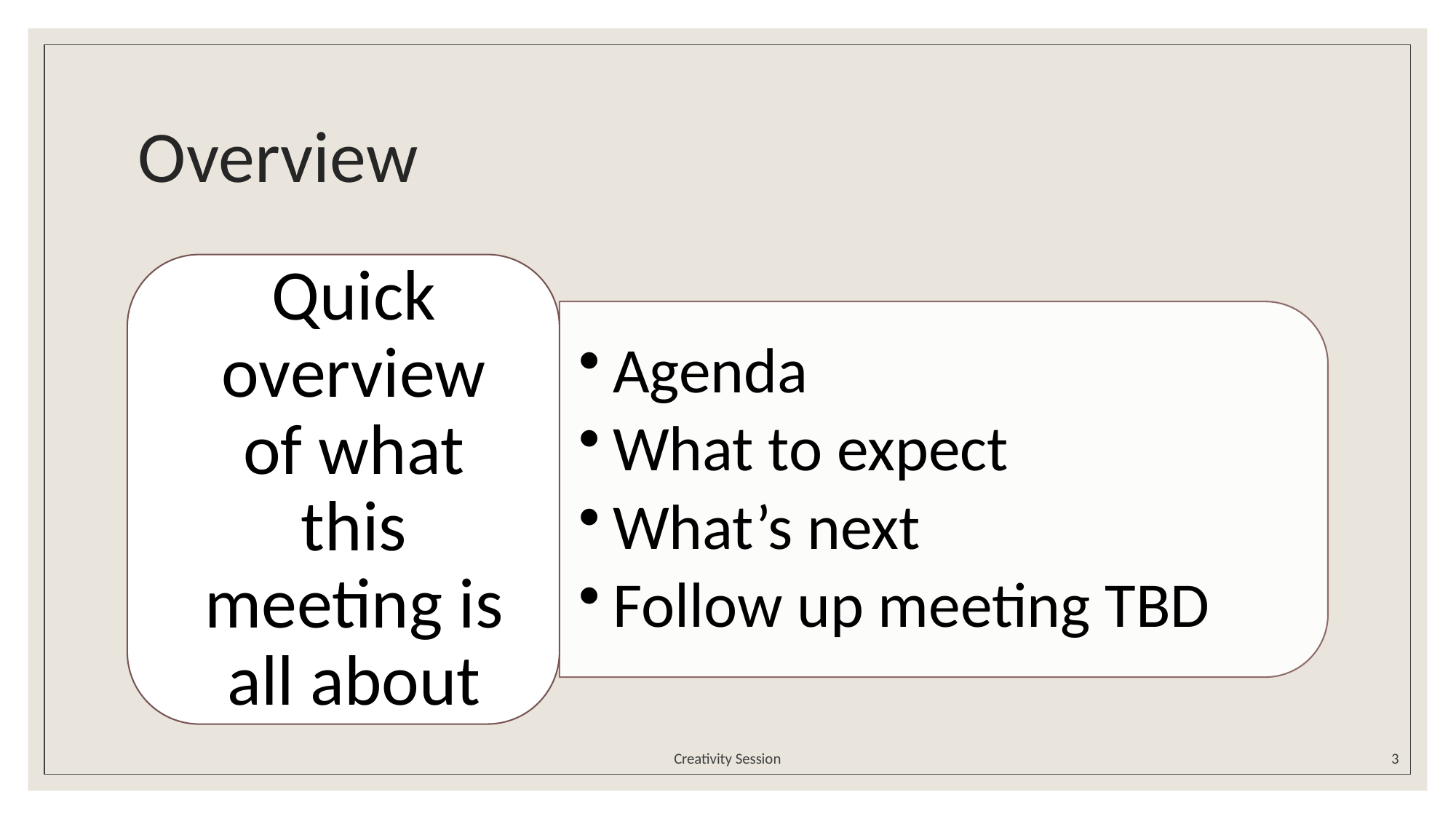

# Overview
Agenda
What to expect
What’s next
Follow up meeting TBD
Quick overview of what this meeting is all about
Creativity Session
3